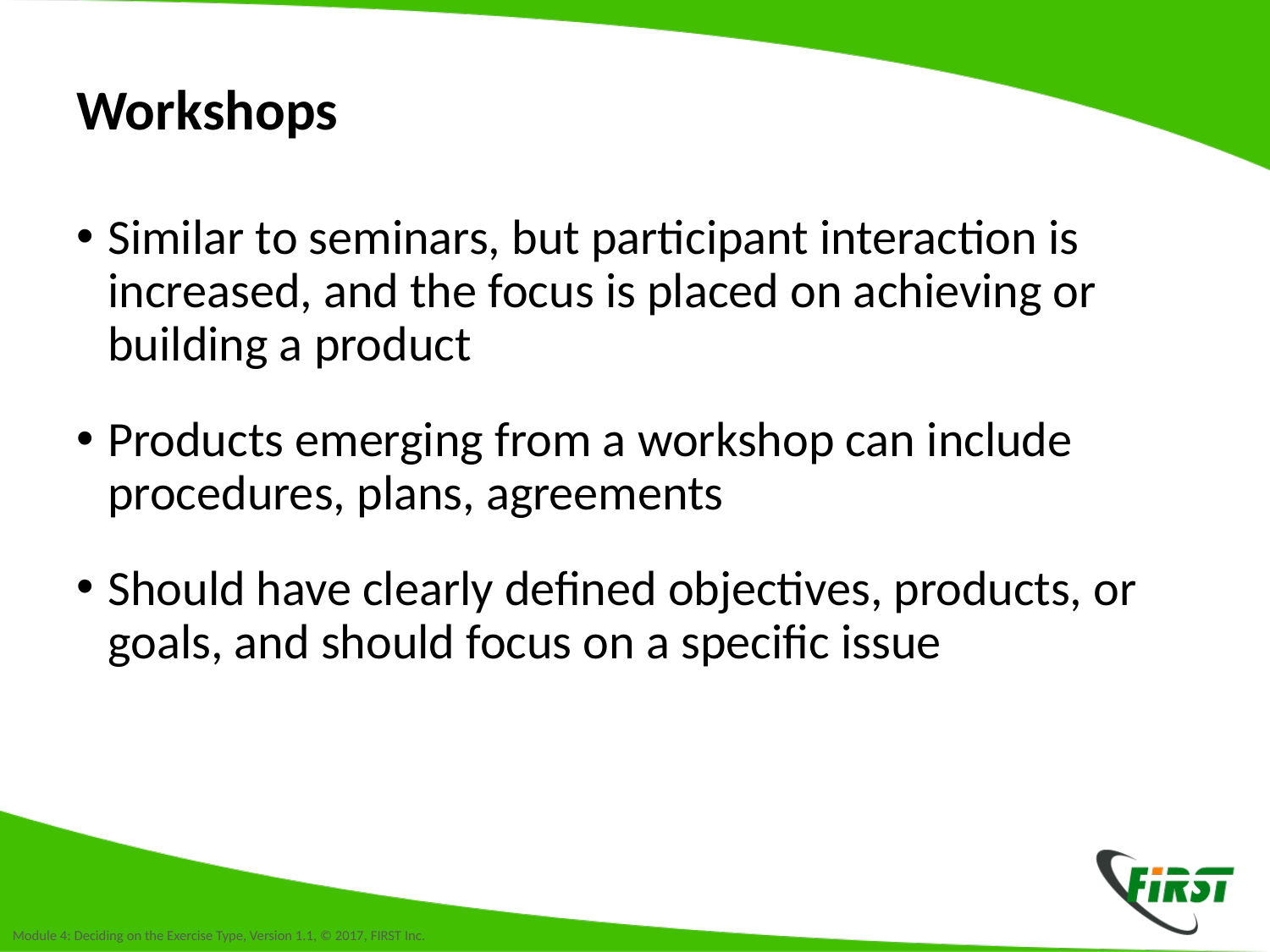

# Workshops
Similar to seminars, but participant interaction is increased, and the focus is placed on achieving or building a product
Products emerging from a workshop can include procedures, plans, agreements
Should have clearly defined objectives, products, or goals, and should focus on a specific issue